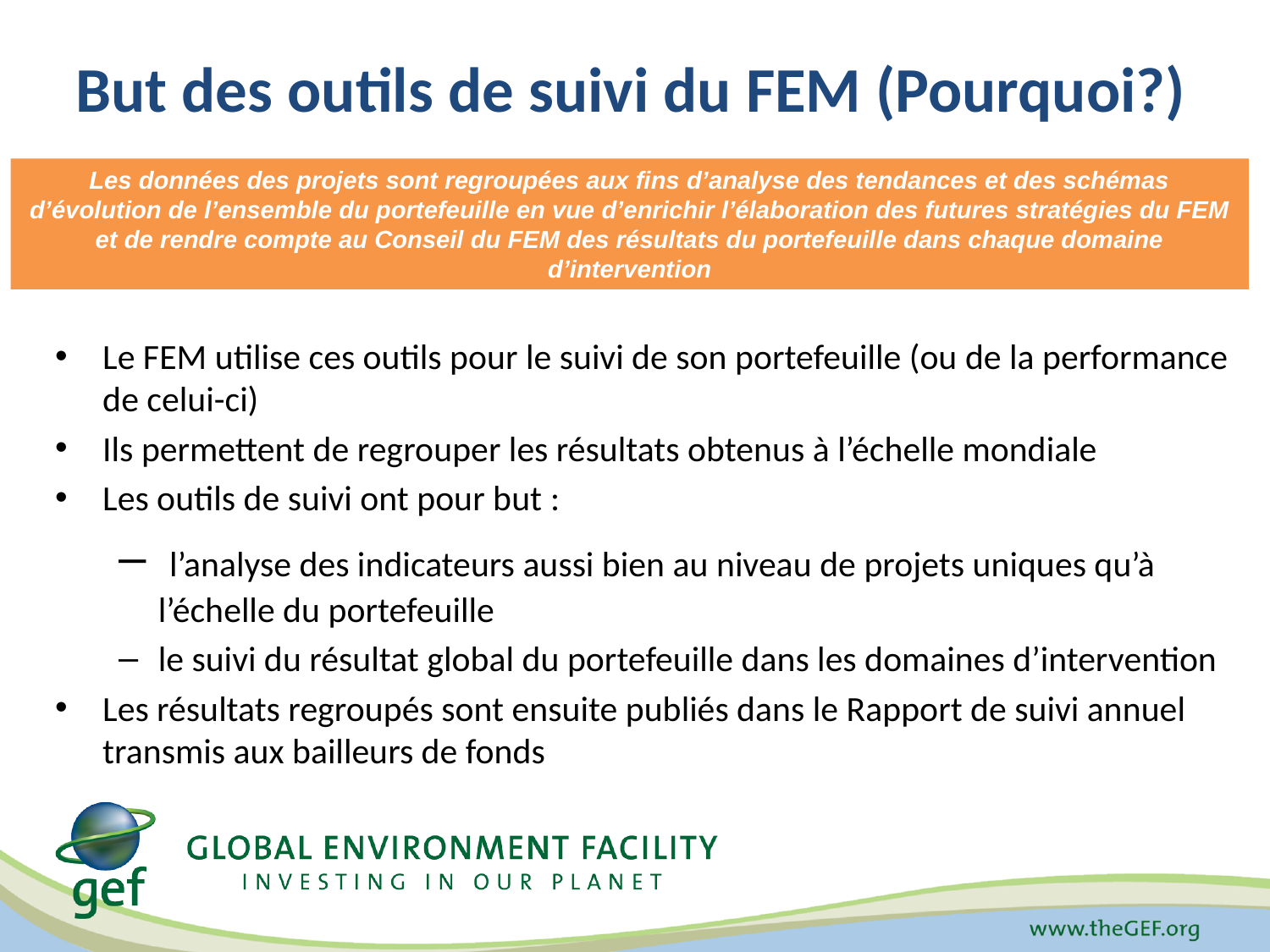

But des outils de suivi du FEM (Pourquoi?)
Les données des projets sont regroupées aux fins d’analyse des tendances et des schémas d’évolution de l’ensemble du portefeuille en vue d’enrichir l’élaboration des futures stratégies du FEM et de rendre compte au Conseil du FEM des résultats du portefeuille dans chaque domaine d’intervention
Le FEM utilise ces outils pour le suivi de son portefeuille (ou de la performance de celui-ci)
Ils permettent de regrouper les résultats obtenus à l’échelle mondiale
Les outils de suivi ont pour but :
 l’analyse des indicateurs aussi bien au niveau de projets uniques qu’à l’échelle du portefeuille
le suivi du résultat global du portefeuille dans les domaines d’intervention
Les résultats regroupés sont ensuite publiés dans le Rapport de suivi annuel transmis aux bailleurs de fonds